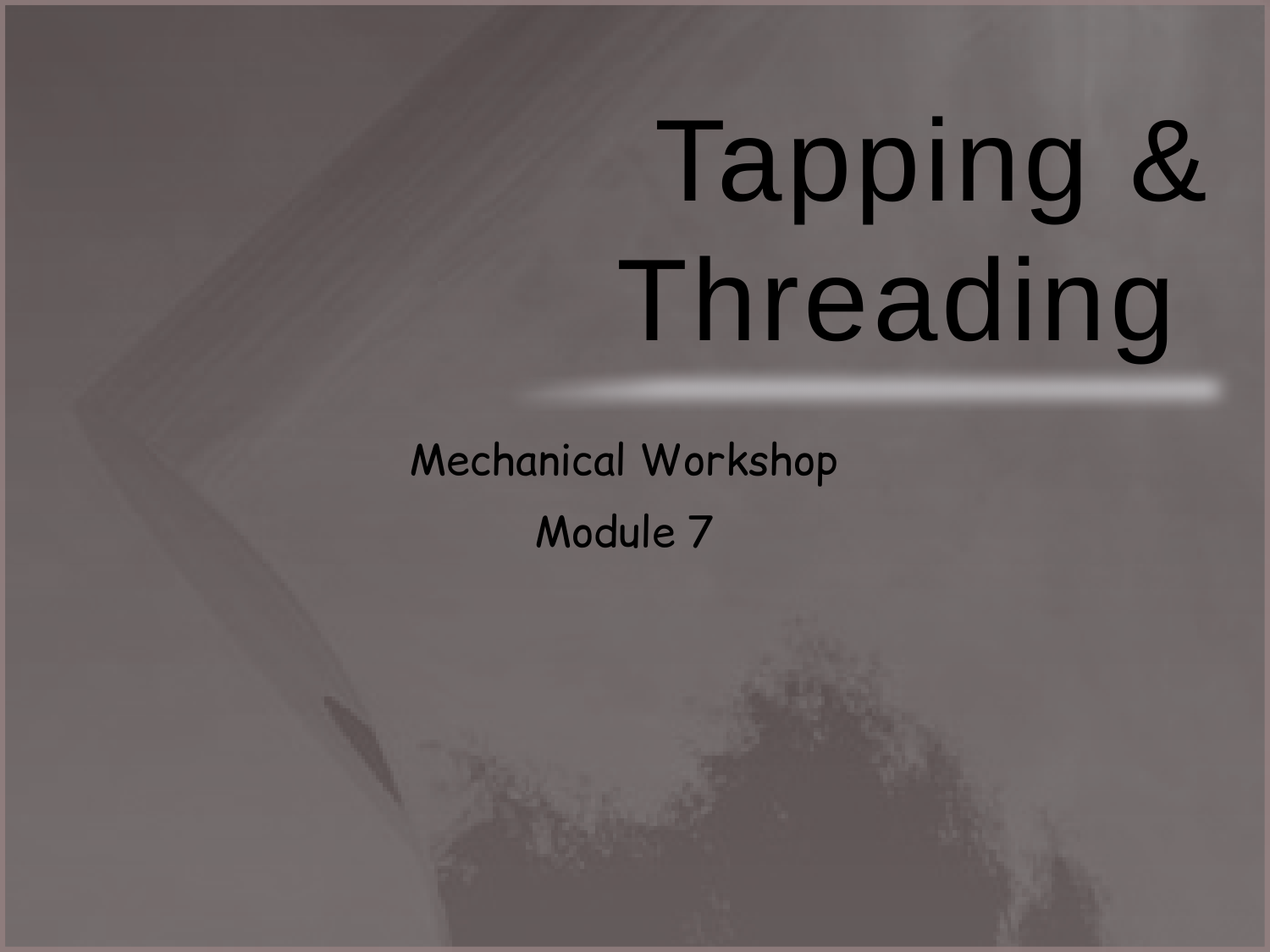

# Tapping & Threading
Mechanical Workshop
Module 7